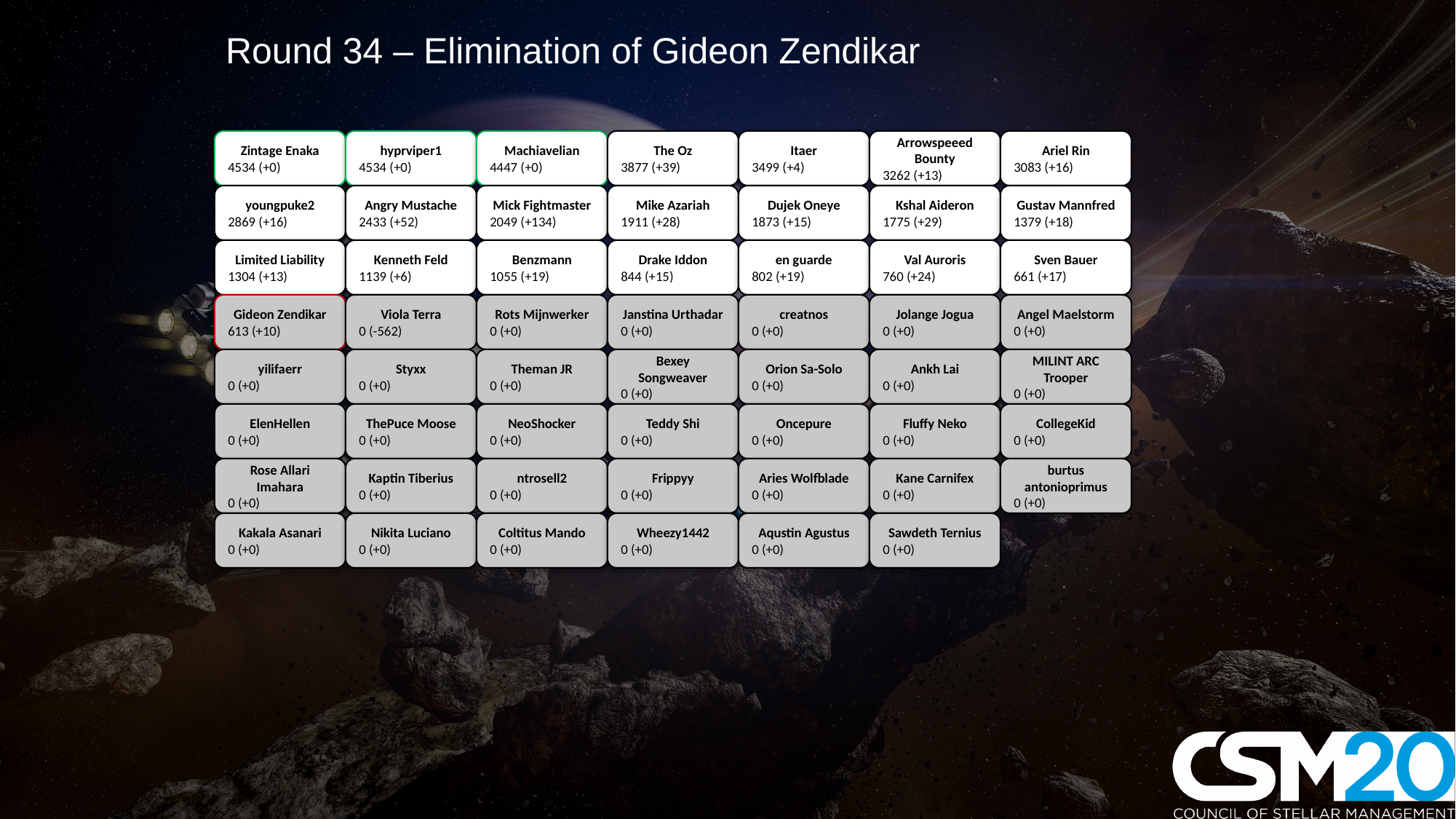

Round 34 – Elimination of Gideon Zendikar
Zintage Enaka
4534 (+0)
hyprviper1
4534 (+0)
Machiavelian
4447 (+0)
The Oz
3877 (+39)
Itaer
3499 (+4)
Arrowspeeed Bounty
3262 (+13)
Ariel Rin
3083 (+16)
youngpuke2
2869 (+16)
Angry Mustache
2433 (+52)
Mick Fightmaster
2049 (+134)
Mike Azariah
1911 (+28)
Dujek Oneye
1873 (+15)
Kshal Aideron
1775 (+29)
Gustav Mannfred
1379 (+18)
Limited Liability
1304 (+13)
Kenneth Feld
1139 (+6)
Benzmann
1055 (+19)
Drake Iddon
844 (+15)
en guarde
802 (+19)
Val Auroris
760 (+24)
Sven Bauer
661 (+17)
Gideon Zendikar
613 (+10)
Viola Terra
0 (-562)
Rots Mijnwerker
0 (+0)
Janstina Urthadar
0 (+0)
creatnos
0 (+0)
Jolange Jogua
0 (+0)
Angel Maelstorm
0 (+0)

yilifaerr
0 (+0)
Styxx
0 (+0)
Theman JR
0 (+0)
Bexey Songweaver
0 (+0)
Orion Sa-Solo
0 (+0)
Ankh Lai
0 (+0)
MILINT ARC Trooper
0 (+0)
ElenHellen
0 (+0)
ThePuce Moose
0 (+0)
NeoShocker
0 (+0)
Teddy Shi
0 (+0)
Oncepure
0 (+0)
Fluffy Neko
0 (+0)
CollegeKid
0 (+0)
Rose Allari Imahara
0 (+0)
Kaptin Tiberius
0 (+0)
ntrosell2
0 (+0)
Frippyy
0 (+0)
Aries Wolfblade
0 (+0)
Kane Carnifex
0 (+0)
burtus antonioprimus
0 (+0)
Kakala Asanari
0 (+0)
Nikita Luciano
0 (+0)
Coltitus Mando
0 (+0)
Wheezy1442
0 (+0)
Aqustin Agustus
0 (+0)
Sawdeth Ternius
0 (+0)
#